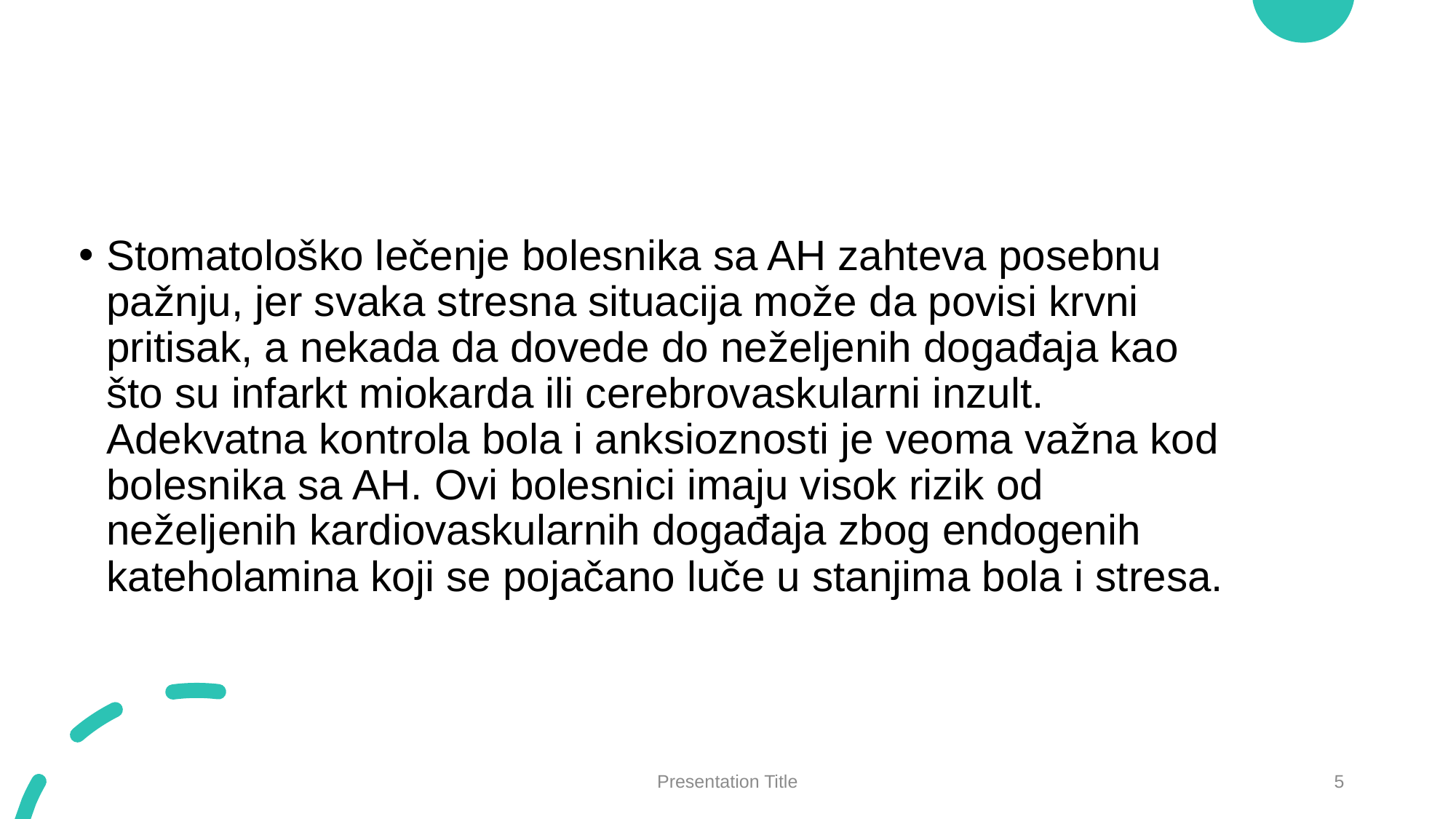

#
Stomatološko lečenje bolesnika sa AH zahteva posebnu pažnju, jer svaka stresna situacija može da povisi krvni pritisak, a nekada da dovede do neželjenih događaja kao što su infarkt miokarda ili cerebrovaskularni inzult. Adekvatna kontrola bola i anksioznosti je veoma važna kod bolesnika sa AH. Ovi bolesnici imaju visok rizik od neželjenih kardiovaskularnih događaja zbog endogenih kateholamina koji se pojačano luče u stanjima bola i stresa.
Presentation Title
5